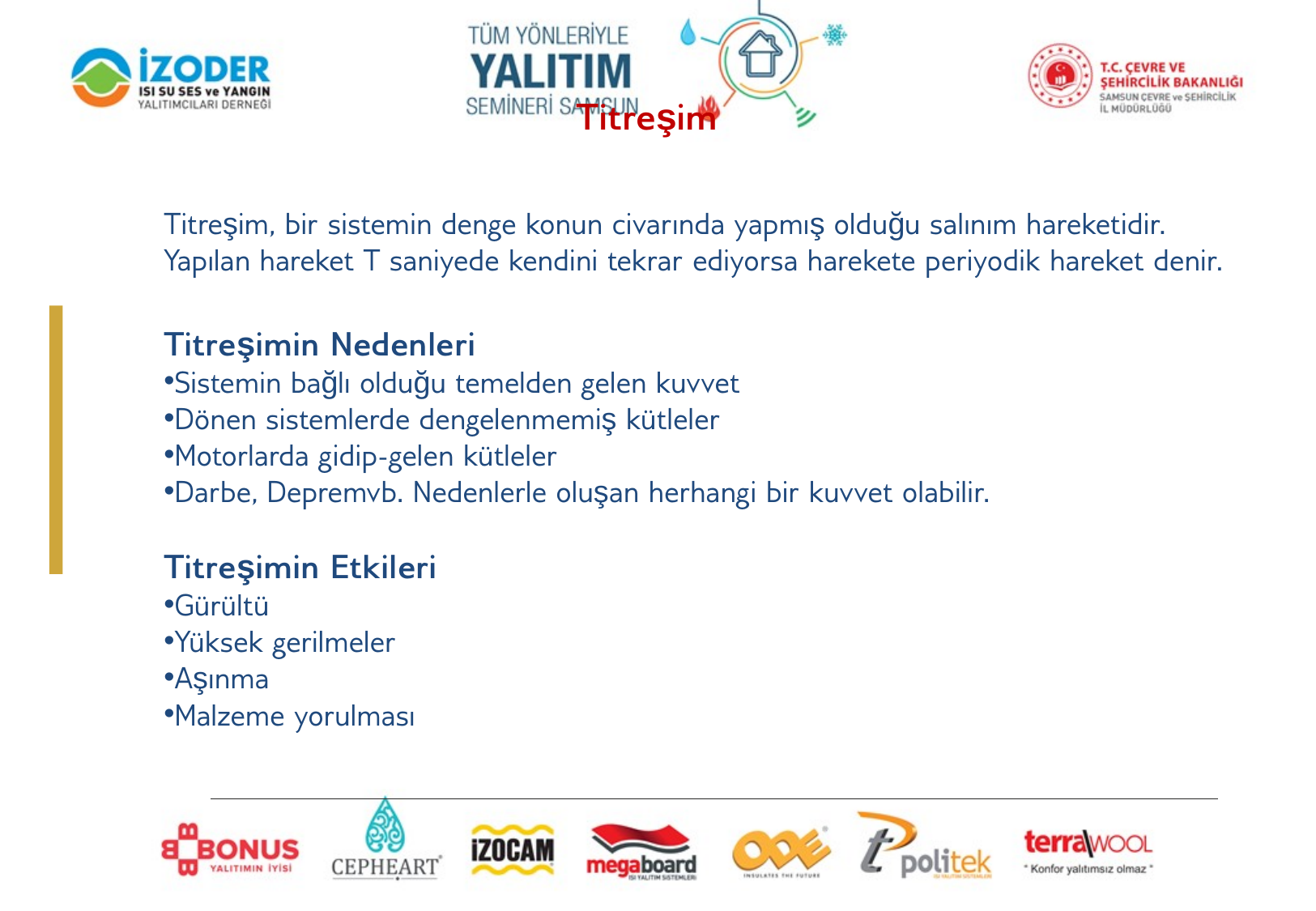

Titreşim
Titreşim, bir sistemin denge konun civarında yapmış olduğu salınım hareketidir.
Yapılan hareket T saniyede kendini tekrar ediyorsa harekete periyodik hareket denir.

Titreşimin Nedenleri
Sistemin bağlı olduğu temelden gelen kuvvet
Dönen sistemlerde dengelenmemiş kütleler
Motorlarda gidip-gelen kütleler
Darbe, Depremvb. Nedenlerle oluşan herhangi bir kuvvet olabilir.

Titreşimin Etkileri
Gürültü
Yüksek gerilmeler
Aşınma
Malzeme yorulması